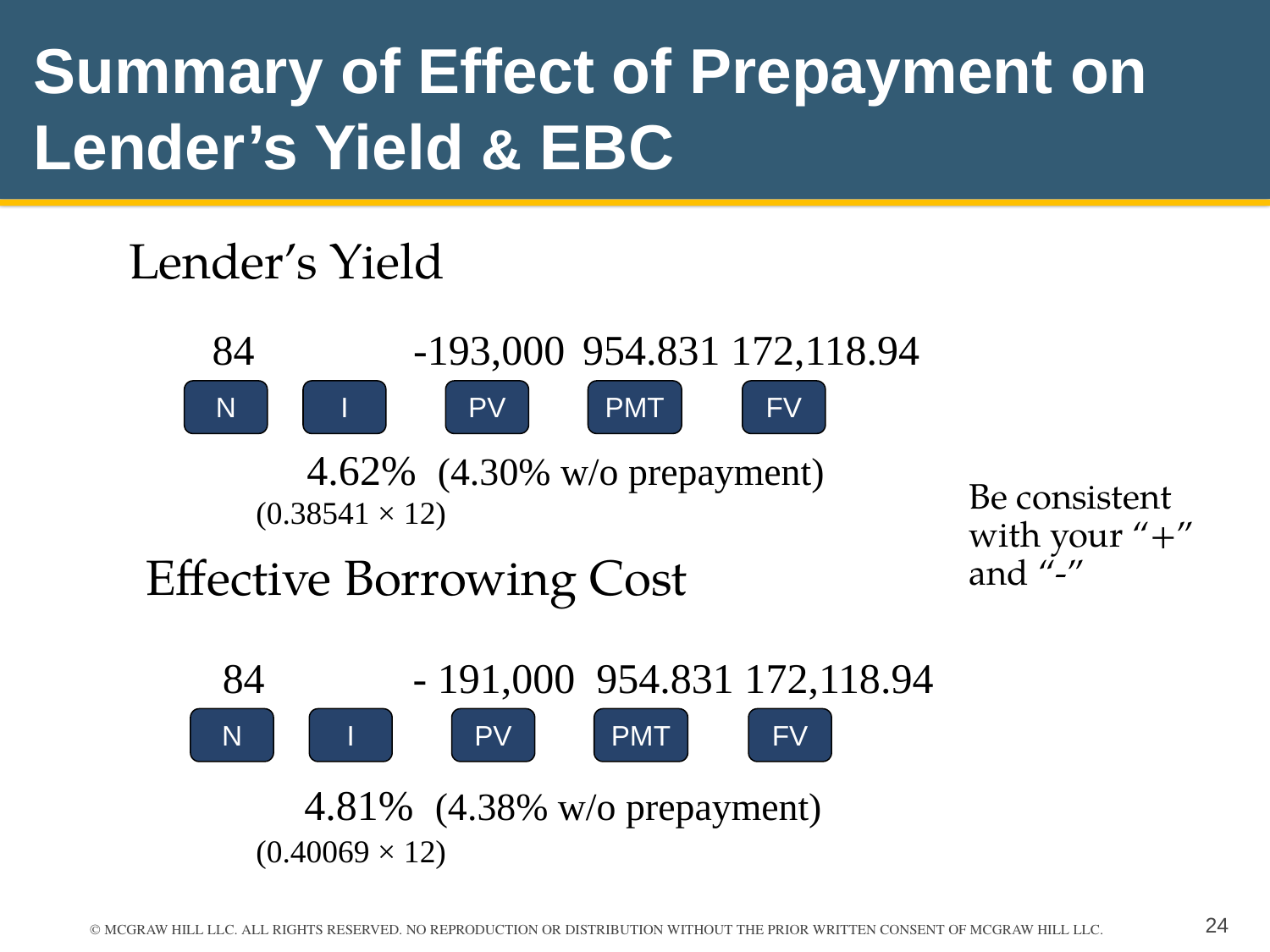

# Summary of Effect of Prepayment on Lender’s Yield & EBC
Lender’s Yield
 84	        -193,000	954.831 172,118.94
N

I

PV

PMT

FV

           4.62%  (4.30% w/o prepayment)
Be consistent with your “+” and “-”
     (0.38541 × 12)
Effective Borrowing Cost
 84              - 191,000  954.831 172,118.94
N

I

PV

PMT

FV

           4.81%  (4.38% w/o prepayment)
     (0.40069 × 12)
© MCGRAW HILL LLC. ALL RIGHTS RESERVED. NO REPRODUCTION OR DISTRIBUTION WITHOUT THE PRIOR WRITTEN CONSENT OF MCGRAW HILL LLC.
24